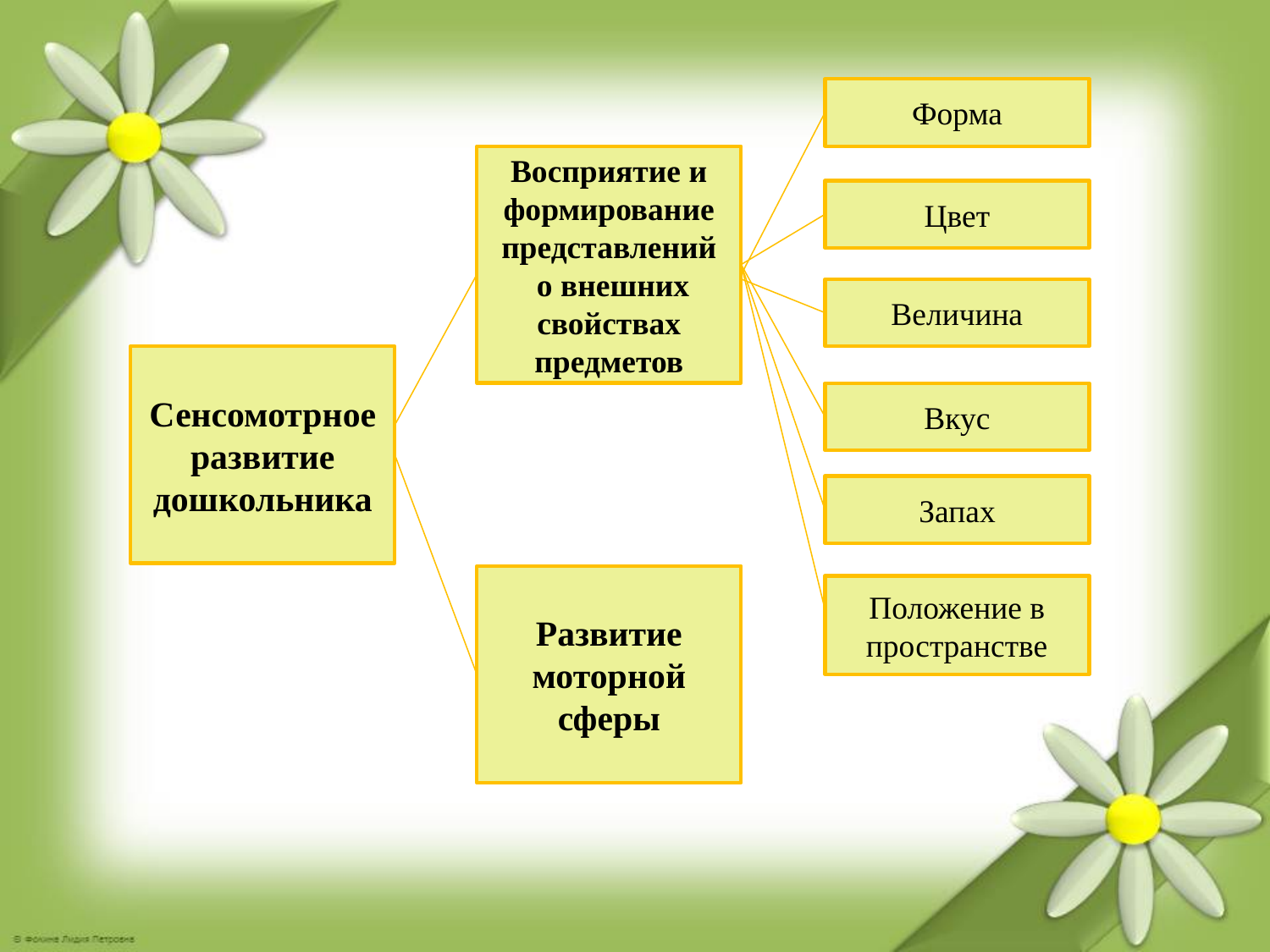

Форма
Восприятие и формирование представлений
 о внешних свойствах предметов
Цвет
Величина
Сенсомотрное
развитие
дошкольника
Вкус
Запах
Развитие
моторной
сферы
Положение в пространстве